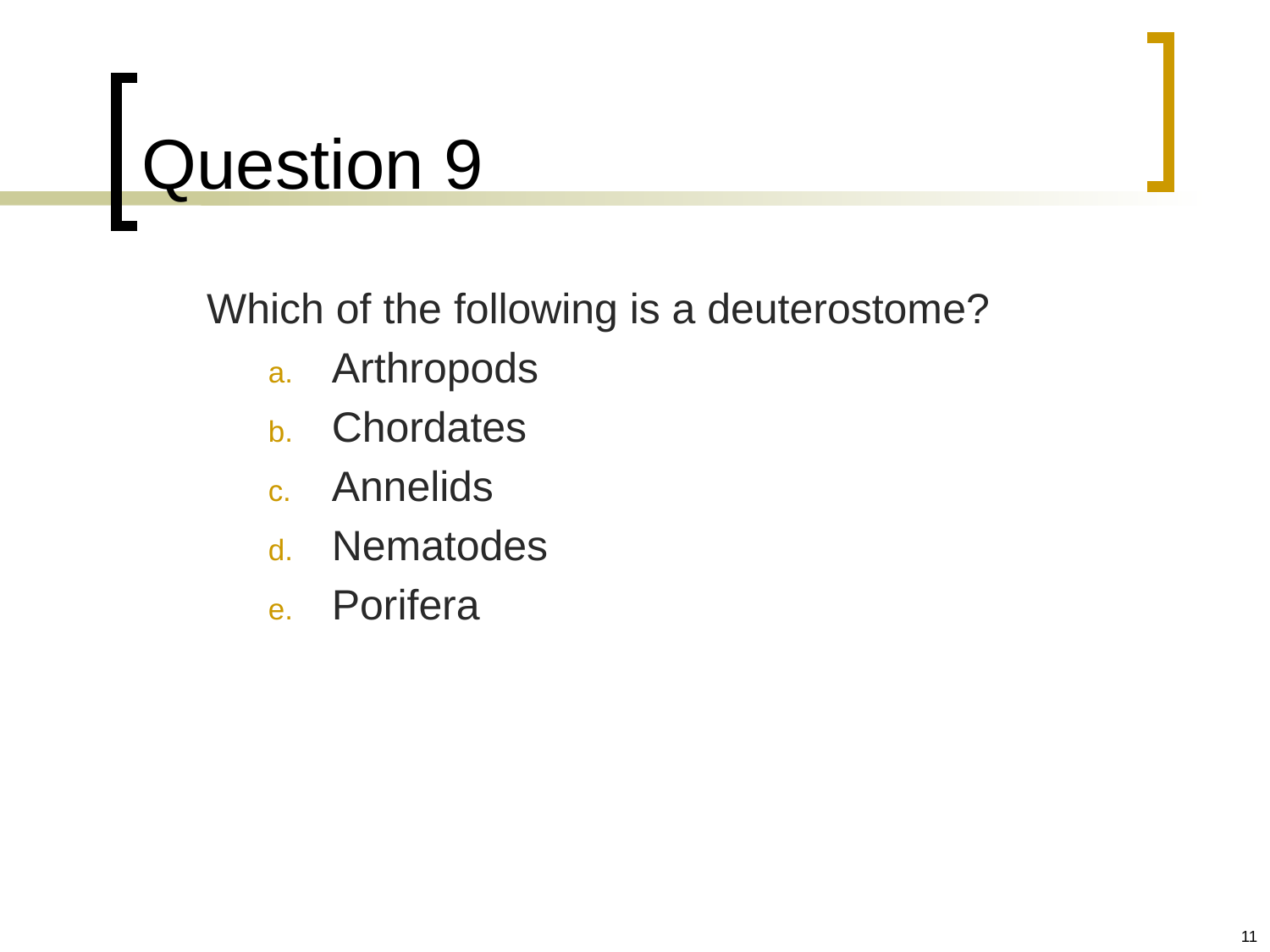

# Question 9
	Which of the following is a deuterostome?
Arthropods
Chordates
Annelids
Nematodes
Porifera